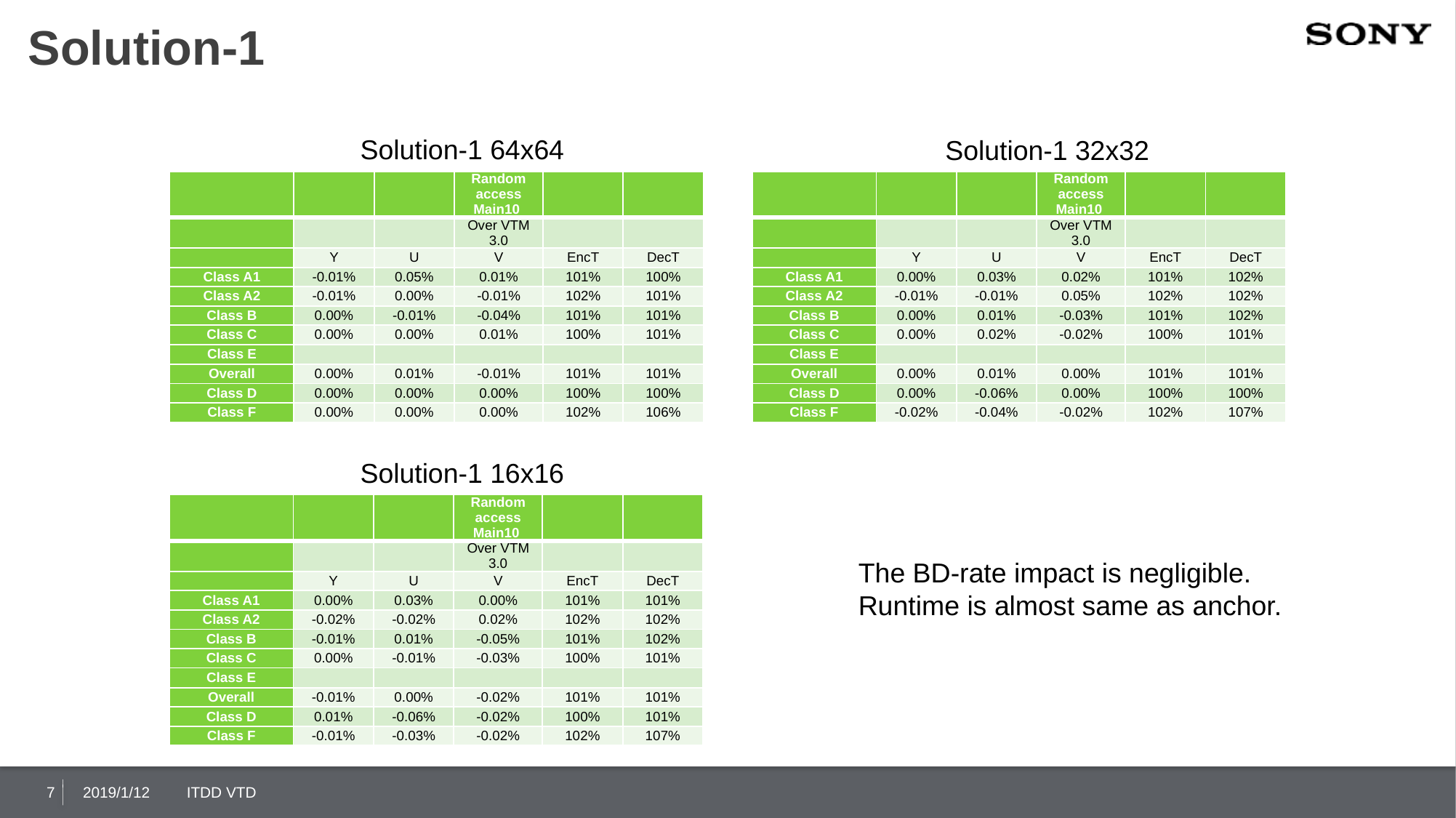

# Solution-1
Solution-1 64x64
Solution-1 32x32
|  |  |  | Random access Main10 |  |  |
| --- | --- | --- | --- | --- | --- |
|  |  |  | Over VTM 3.0 |  |  |
|  | Y | U | V | EncT | DecT |
| Class A1 | -0.01% | 0.05% | 0.01% | 101% | 100% |
| Class A2 | -0.01% | 0.00% | -0.01% | 102% | 101% |
| Class B | 0.00% | -0.01% | -0.04% | 101% | 101% |
| Class C | 0.00% | 0.00% | 0.01% | 100% | 101% |
| Class E |  |  |  |  |  |
| Overall | 0.00% | 0.01% | -0.01% | 101% | 101% |
| Class D | 0.00% | 0.00% | 0.00% | 100% | 100% |
| Class F | 0.00% | 0.00% | 0.00% | 102% | 106% |
|  |  |  | Random access Main10 |  |  |
| --- | --- | --- | --- | --- | --- |
|  |  |  | Over VTM 3.0 |  |  |
|  | Y | U | V | EncT | DecT |
| Class A1 | 0.00% | 0.03% | 0.02% | 101% | 102% |
| Class A2 | -0.01% | -0.01% | 0.05% | 102% | 102% |
| Class B | 0.00% | 0.01% | -0.03% | 101% | 102% |
| Class C | 0.00% | 0.02% | -0.02% | 100% | 101% |
| Class E |  |  |  |  |  |
| Overall | 0.00% | 0.01% | 0.00% | 101% | 101% |
| Class D | 0.00% | -0.06% | 0.00% | 100% | 100% |
| Class F | -0.02% | -0.04% | -0.02% | 102% | 107% |
Solution-1 16x16
|  |  |  | Random access Main10 |  |  |
| --- | --- | --- | --- | --- | --- |
|  |  |  | Over VTM 3.0 |  |  |
|  | Y | U | V | EncT | DecT |
| Class A1 | 0.00% | 0.03% | 0.00% | 101% | 101% |
| Class A2 | -0.02% | -0.02% | 0.02% | 102% | 102% |
| Class B | -0.01% | 0.01% | -0.05% | 101% | 102% |
| Class C | 0.00% | -0.01% | -0.03% | 100% | 101% |
| Class E |  |  |  |  |  |
| Overall | -0.01% | 0.00% | -0.02% | 101% | 101% |
| Class D | 0.01% | -0.06% | -0.02% | 100% | 101% |
| Class F | -0.01% | -0.03% | -0.02% | 102% | 107% |
The BD-rate impact is negligible.
Runtime is almost same as anchor.
7
2019/1/12
ITDD VTD